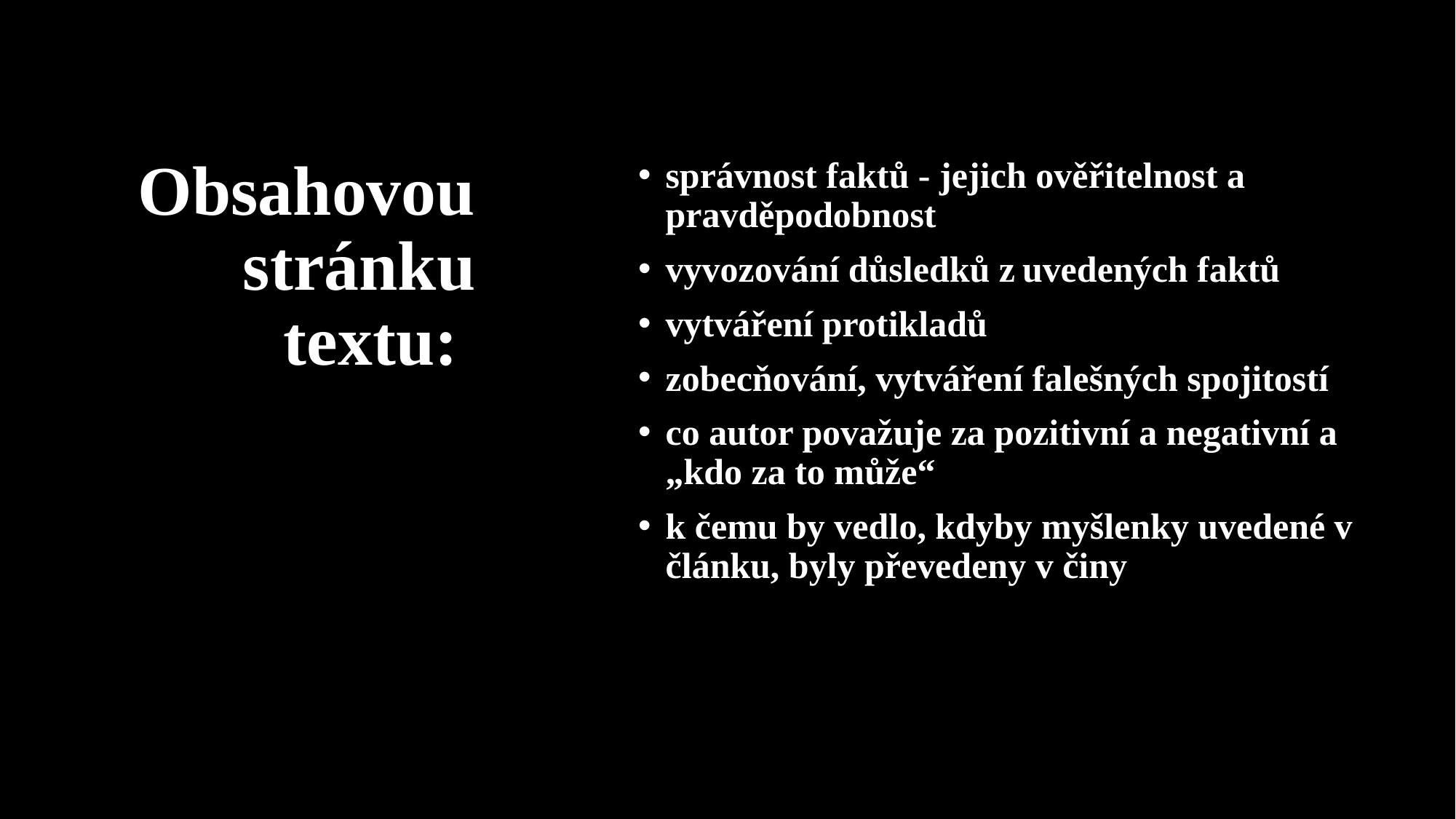

# Obsahovou stránku textu:

správnost faktů - jejich ověřitelnost a pravděpodobnost
vyvozování důsledků z uvedených faktů
vytváření protikladů
zobecňování, vytváření falešných spojitostí
co autor považuje za pozitivní a negativní a „kdo za to může“
k čemu by vedlo, kdyby myšlenky uvedené v článku, byly převedeny v činy